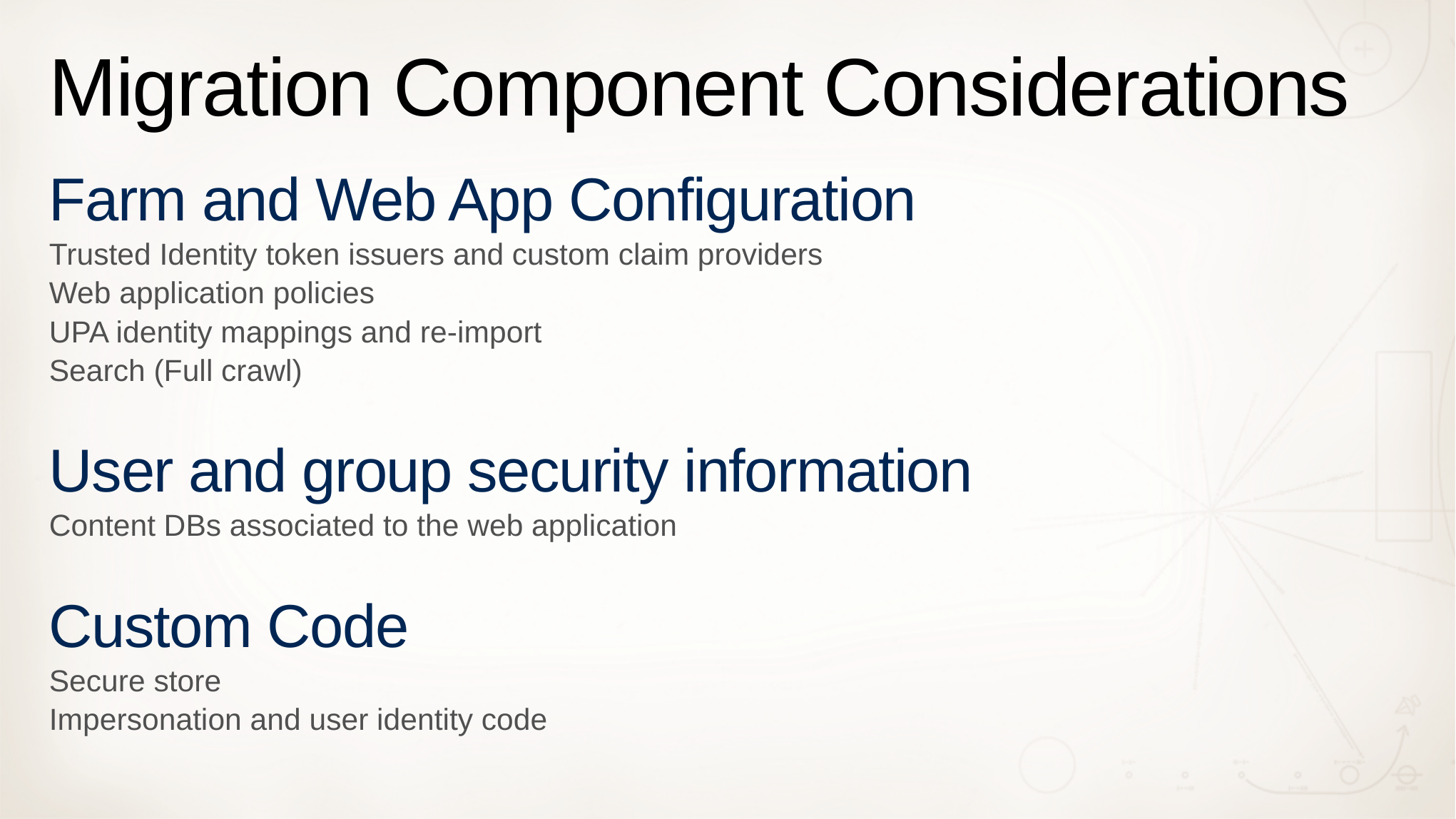

# Migration Component Considerations
Farm and Web App Configuration
Trusted Identity token issuers and custom claim providers
Web application policies
UPA identity mappings and re-import
Search (Full crawl)
User and group security information
Content DBs associated to the web application
Custom Code
Secure store
Impersonation and user identity code